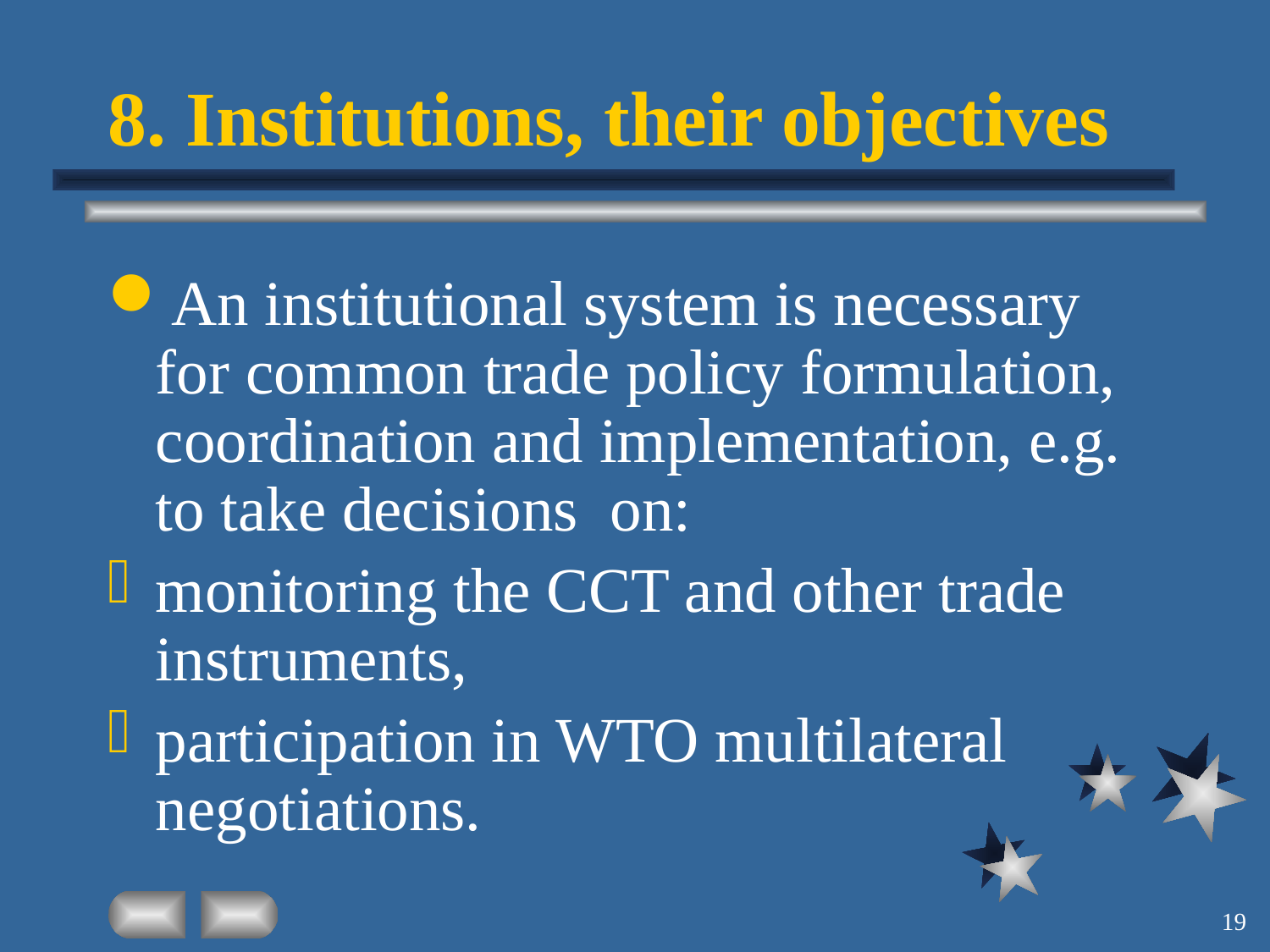

# 8. Institutions, their objectives
An institutional system is necessary for common trade policy formulation, coordination and implementation, e.g. to take decisions  on:
monitoring the CCT and other trade instruments,
participation in WTO multilateral negotiations.
19